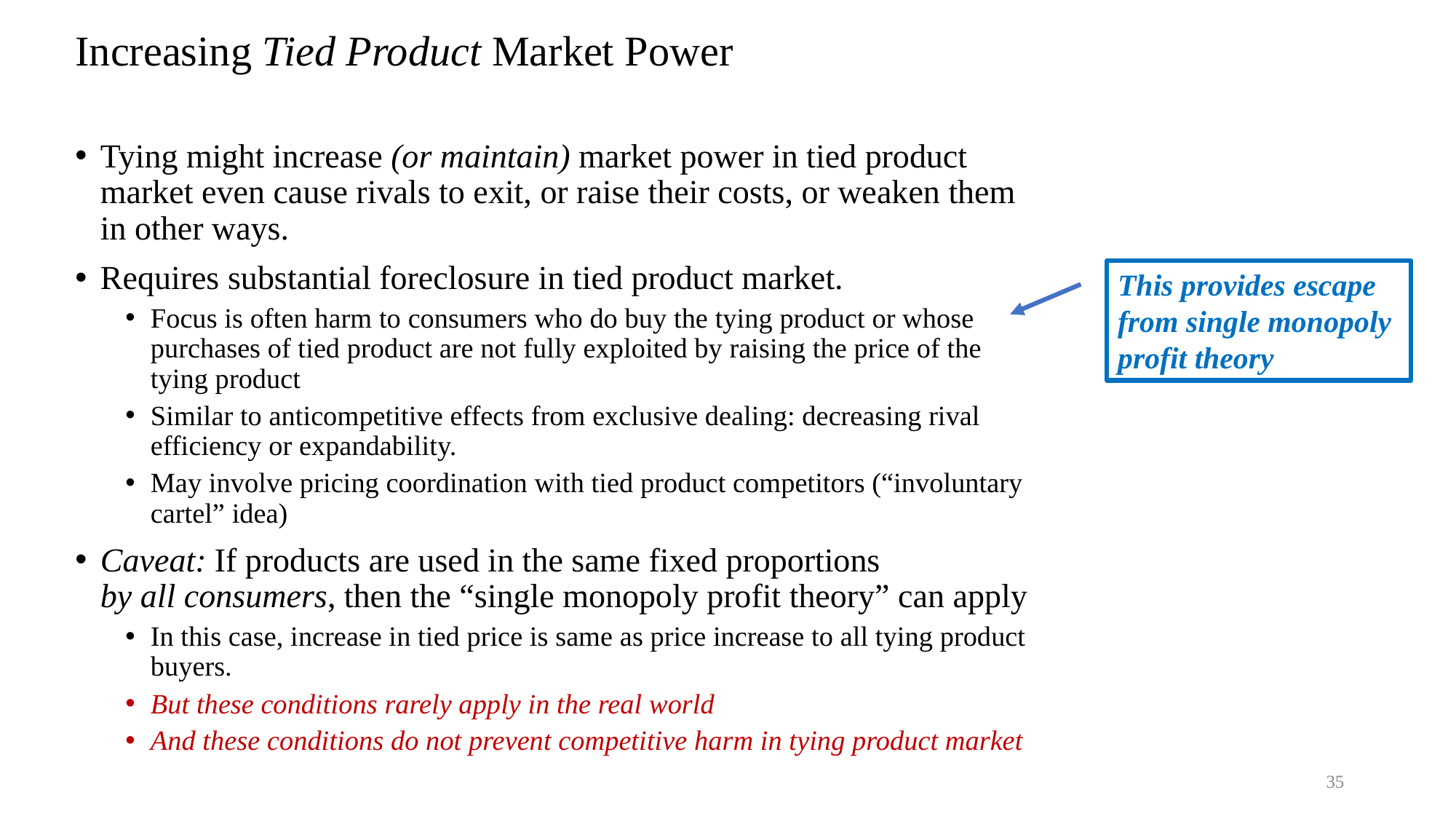

# Increasing Tied Product Market Power
Tying might increase (or maintain) market power in tied product market even cause rivals to exit, or raise their costs, or weaken them in other ways.
Requires substantial foreclosure in tied product market.
Focus is often harm to consumers who do buy the tying product or whose purchases of tied product are not fully exploited by raising the price of the tying product
Similar to anticompetitive effects from exclusive dealing: decreasing rival efficiency or expandability.
May involve pricing coordination with tied product competitors (“involuntary cartel” idea)
Caveat: If products are used in the same fixed proportions
by all consumers, then the “single monopoly profit theory” can apply
In this case, increase in tied price is same as price increase to all tying product buyers.
But these conditions rarely apply in the real world
And these conditions do not prevent competitive harm in tying product market

This provides escape from single monopoly profit theory
35